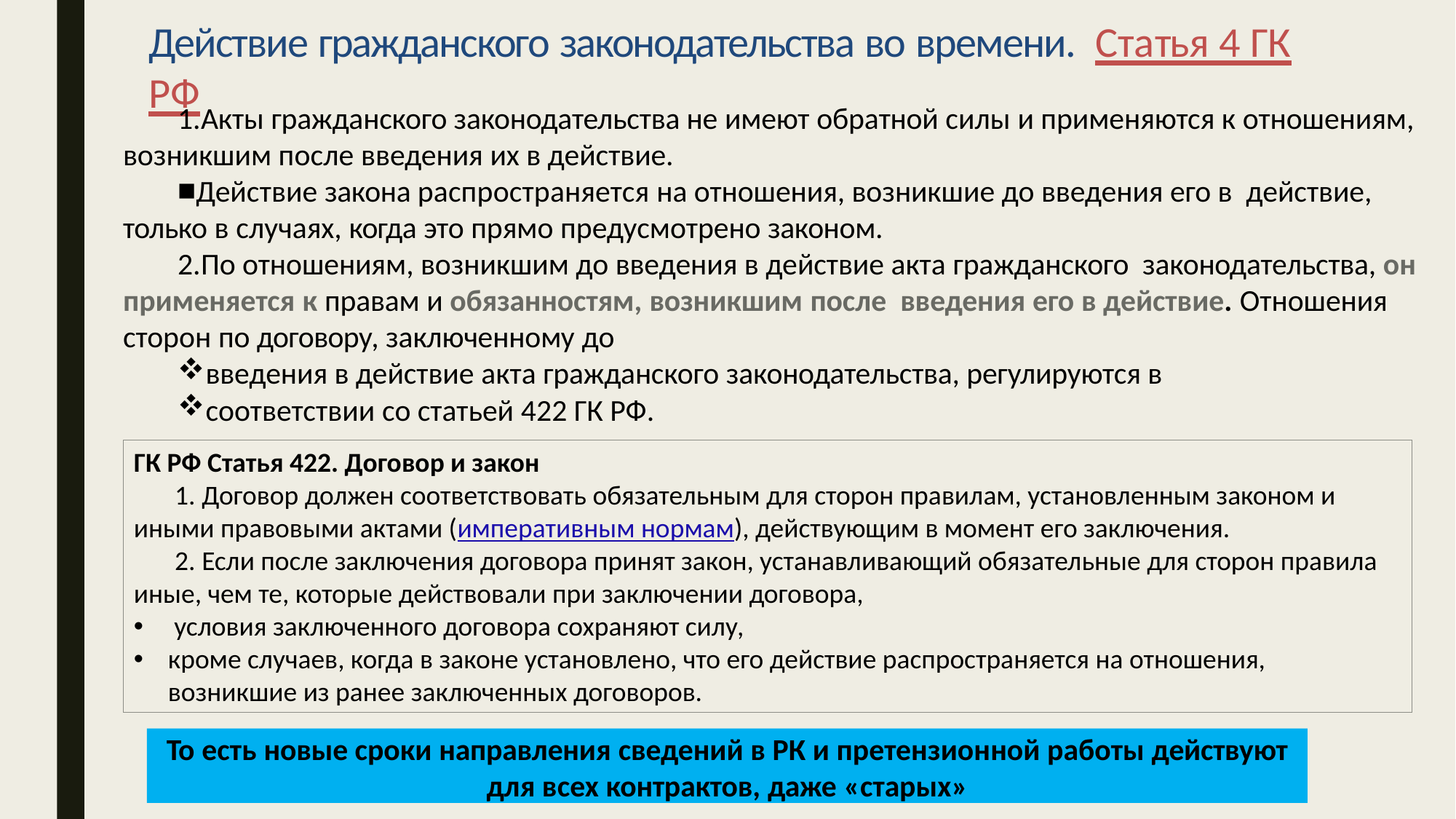

Действие гражданского законодательства во времени.  Статья 4 ГК РФ
Акты гражданского законодательства не имеют обратной силы и применяются к отношениям, возникшим после введения их в действие.
Действие закона распространяется на отношения, возникшие до введения его в  действие, только в случаях, когда это прямо предусмотрено законом.
По отношениям, возникшим до введения в действие акта гражданского  законодательства, он применяется к правам и обязанностям, возникшим после  введения его в действие. Отношения сторон по договору, заключенному до
введения в действие акта гражданского законодательства, регулируются в
соответствии со статьей 422 ГК РФ.
ГК РФ Статья 422. Договор и закон
1. Договор должен соответствовать обязательным для сторон правилам, установленным законом и иными правовыми актами (императивным нормам), действующим в момент его заключения.
2. Если после заключения договора принят закон, устанавливающий обязательные для сторон правила иные, чем те, которые действовали при заключении договора,
 условия заключенного договора сохраняют силу,
кроме случаев, когда в законе установлено, что его действие распространяется на отношения, возникшие из ранее заключенных договоров.
То есть новые сроки направления сведений в РК и претензионной работы действуют для всех контрактов, даже «старых»